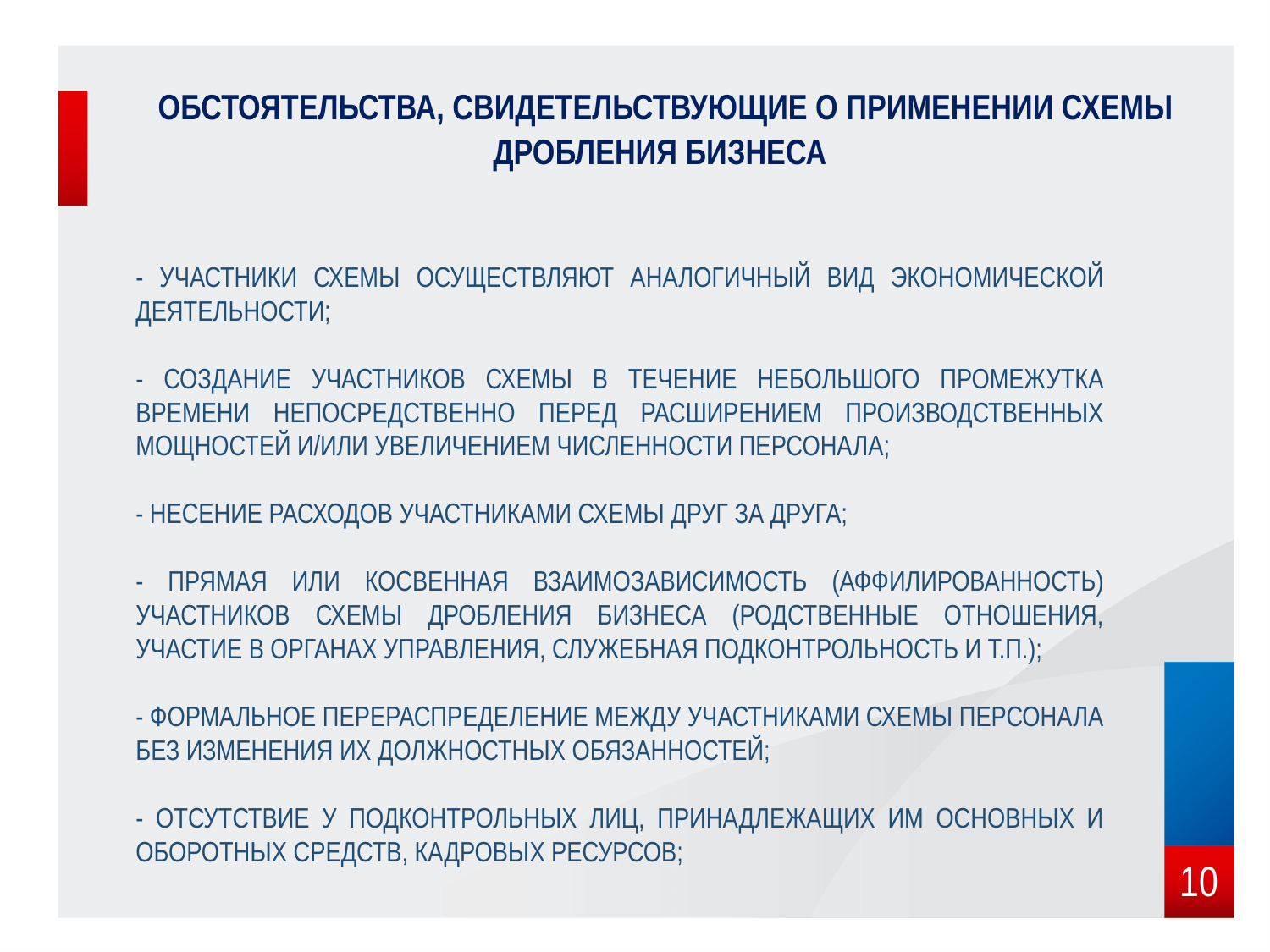

# обстоятельства, свидетельствующие о применении схемы дробления бизнеса

- участники схемы осуществляют аналогичный вид экономической деятельности;

- создание участников схемы в течение небольшого промежутка времени непосредственно перед расширением производственных мощностей и/или увеличением численности персонала;

- несение расходов участниками схемы друг за друга;

- прямая или косвенная взаимозависимость (аффилированность) участников схемы дробления бизнеса (родственные отношения, участие в органах управления, служебная подконтрольность и т.п.);

- формальное перераспределение между участниками схемы персонала без изменения их должностных обязанностей;

- отсутствие у подконтрольных лиц, принадлежащих им основных и оборотных средств, кадровых ресурсов;

10